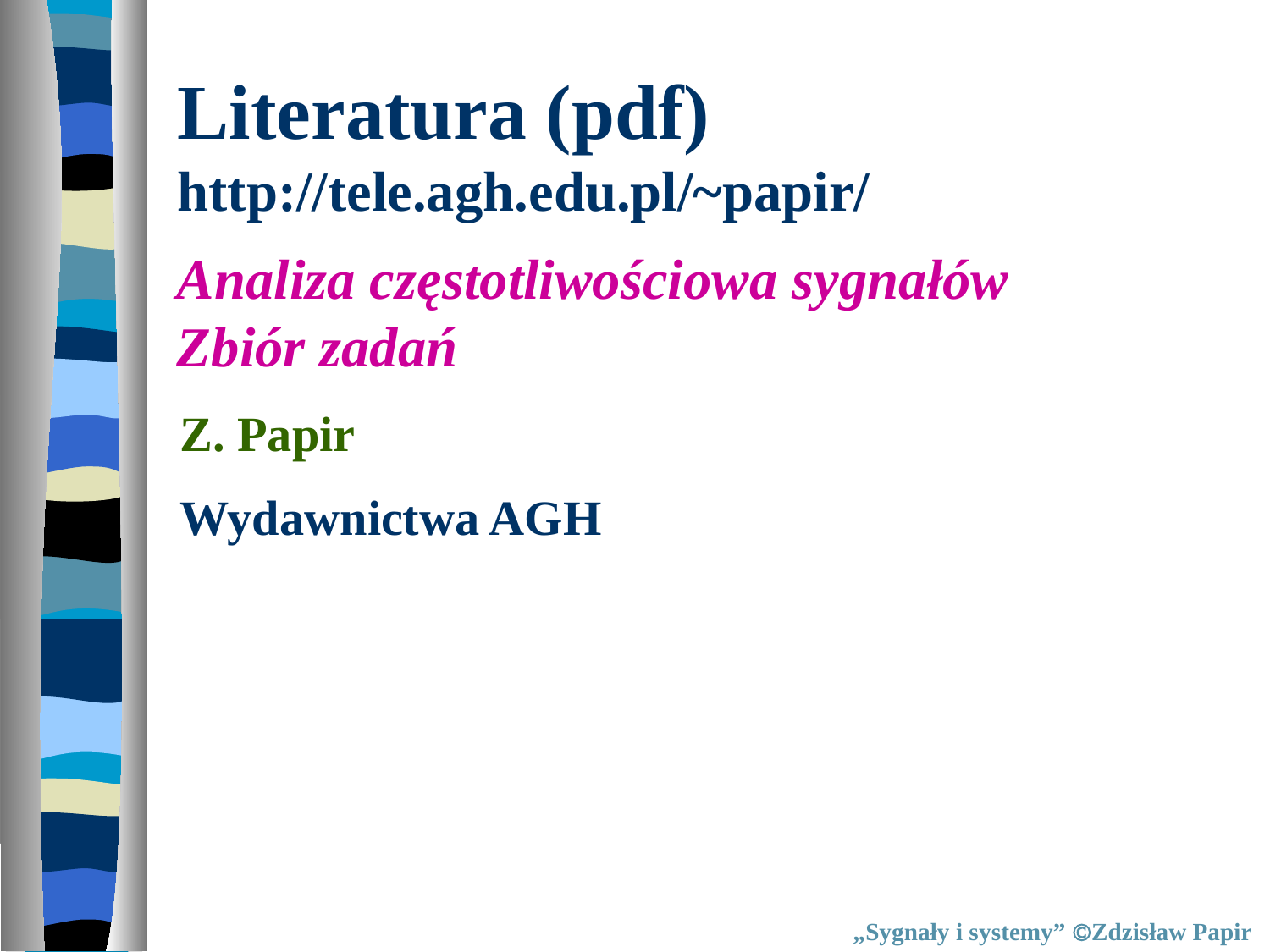

# Literatura (pdf) http://tele.agh.edu.pl/~papir/
Analiza częstotliwościowa sygnałów
Zbiór zadań
Z. Papir
Wydawnictwa AGH
„Sygnały i systemy” ©Zdzisław Papir